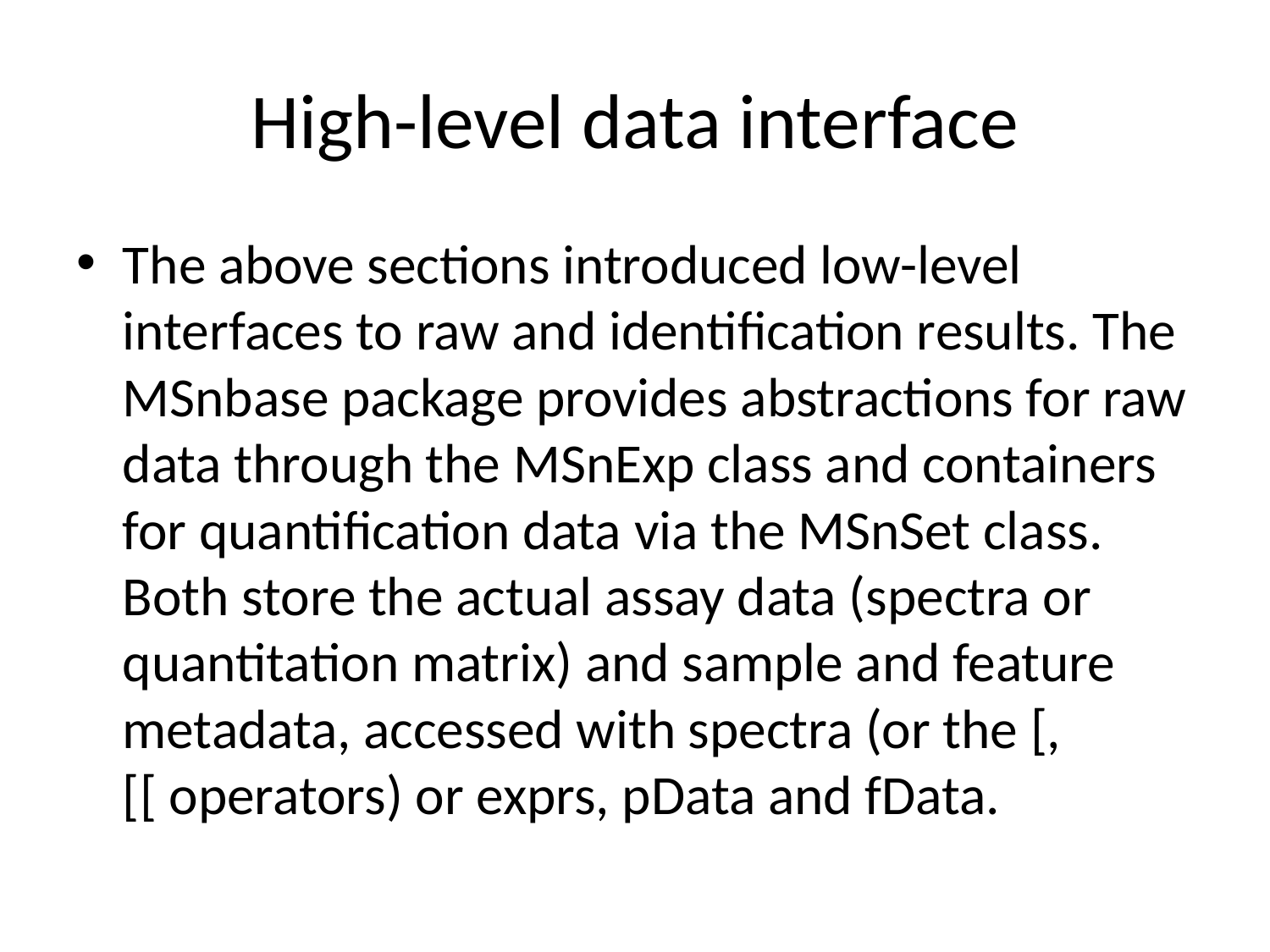

# High-level data interface
The above sections introduced low-level interfaces to raw and identification results. The MSnbase package provides abstractions for raw data through the MSnExp class and containers for quantification data via the MSnSet class. Both store the actual assay data (spectra or quantitation matrix) and sample and feature metadata, accessed with spectra (or the [, [[ operators) or exprs, pData and fData.